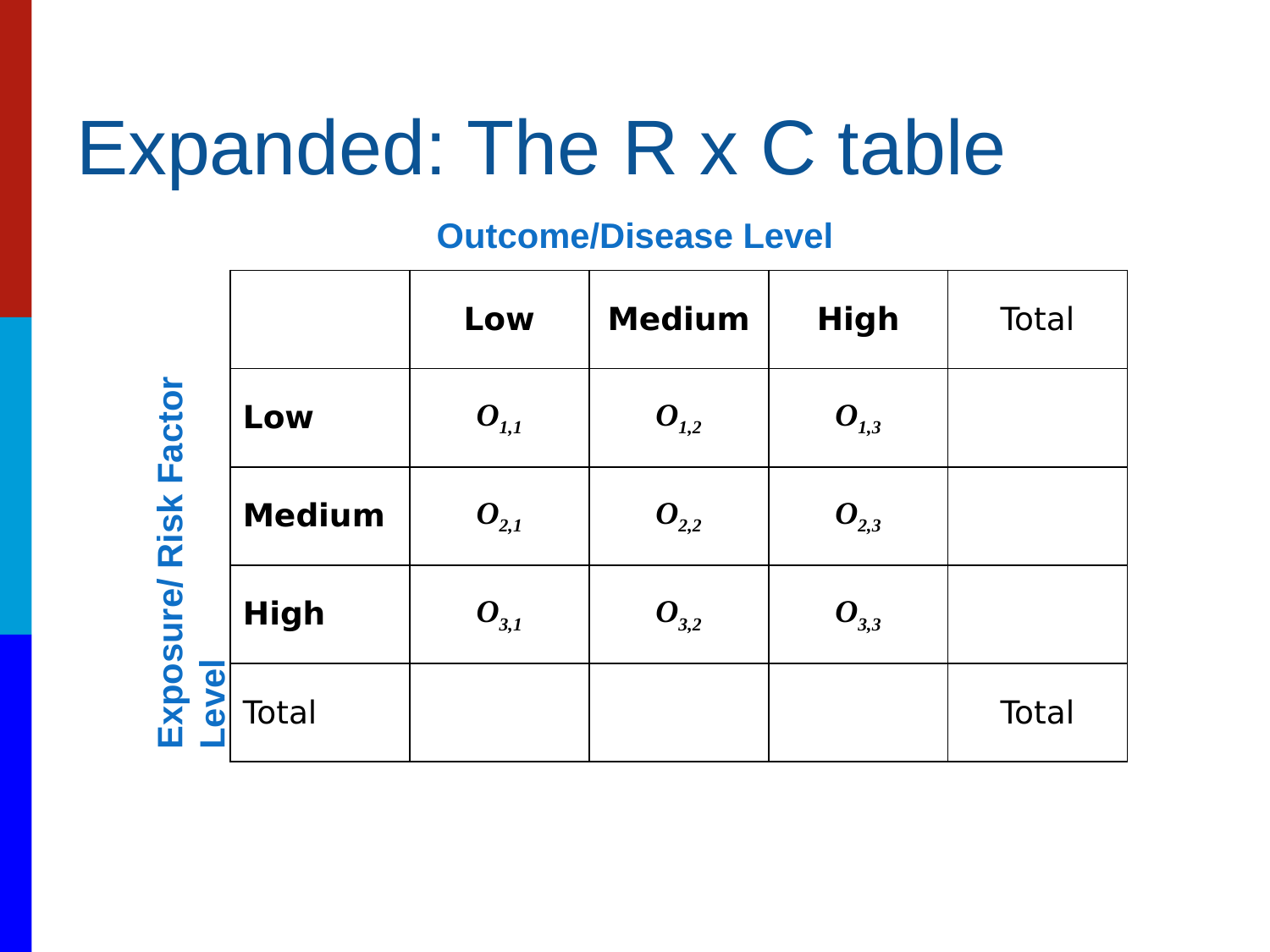

# Expanded: The R x C table
Outcome/Disease Level
Exposure/ Risk Factor Level
|  | Low | Medium | High | Total |
| --- | --- | --- | --- | --- |
| Low | O1,1 | O1,2 | O1,3 |  |
| Medium | O2,1 | O2,2 | O2,3 |  |
| High | O3,1 | O3,2 | O3,3 |  |
| Total |  |  |  | Total |